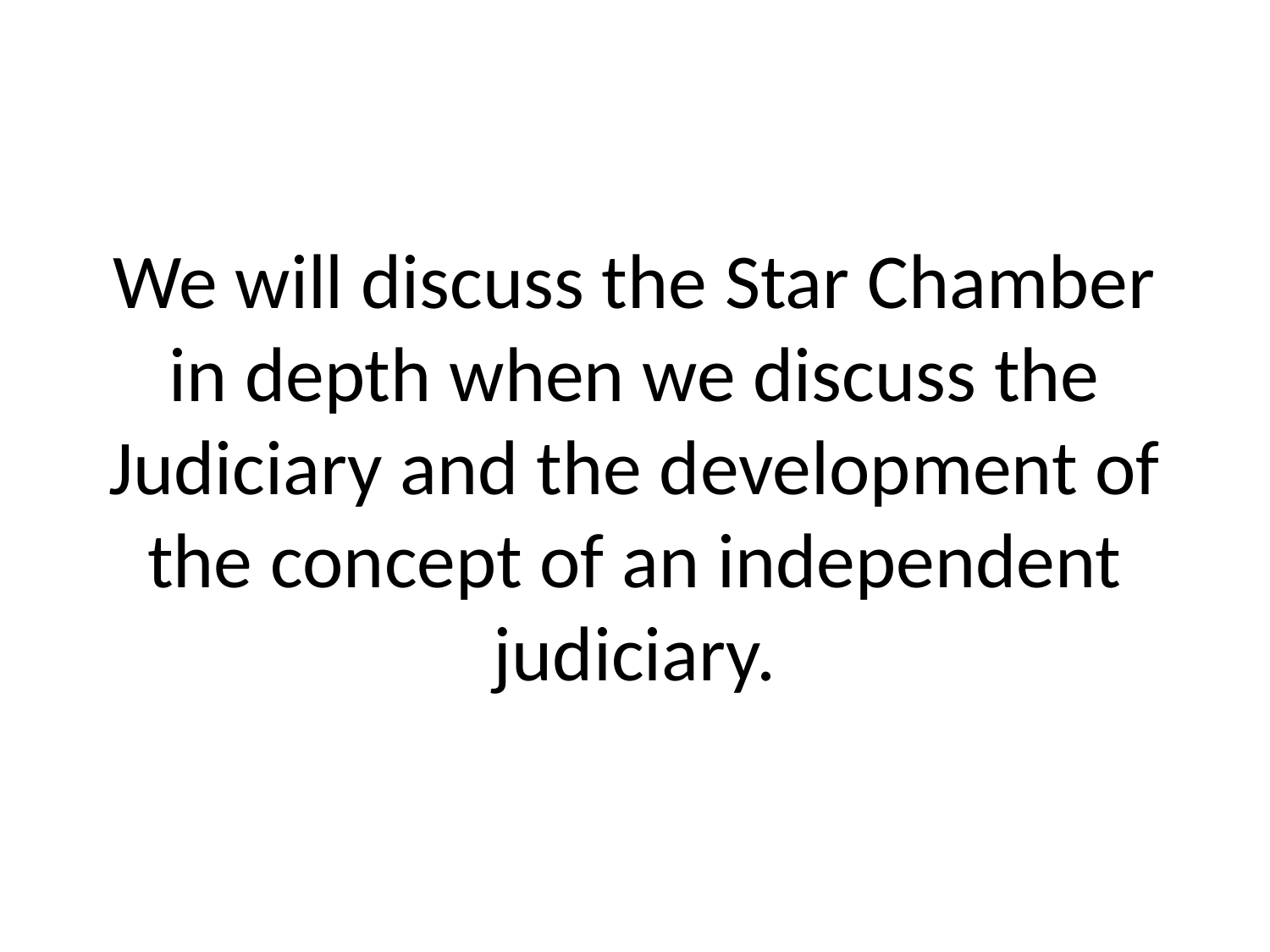

# We will discuss the Star Chamber in depth when we discuss the Judiciary and the development of the concept of an independent judiciary.